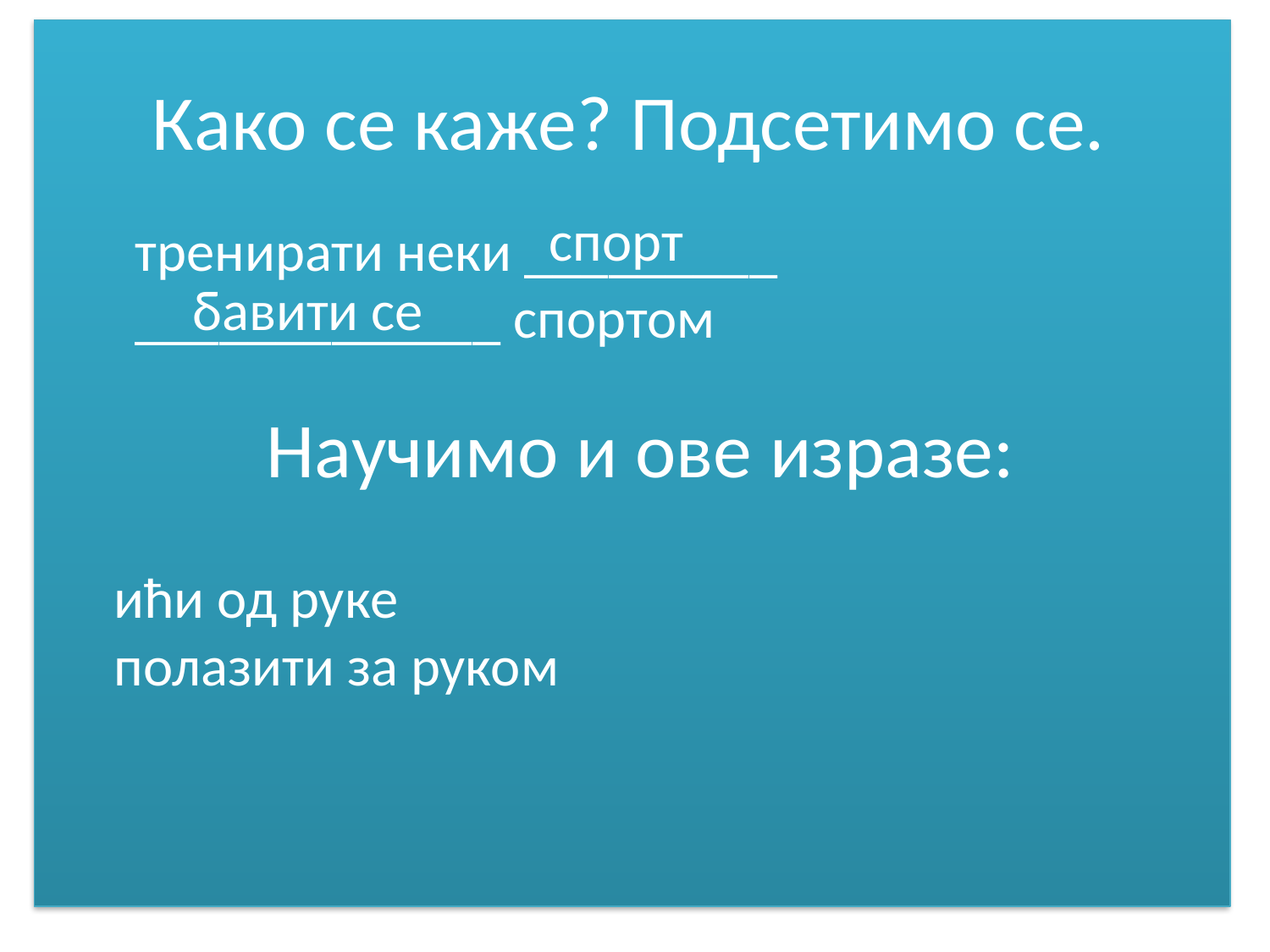

# Како се каже? Подсетимо се.
спорт
тренирати неки _________
_____________ спортом

бавити се
Научимо и ове изразе:
ићи од руке
полазити за руком